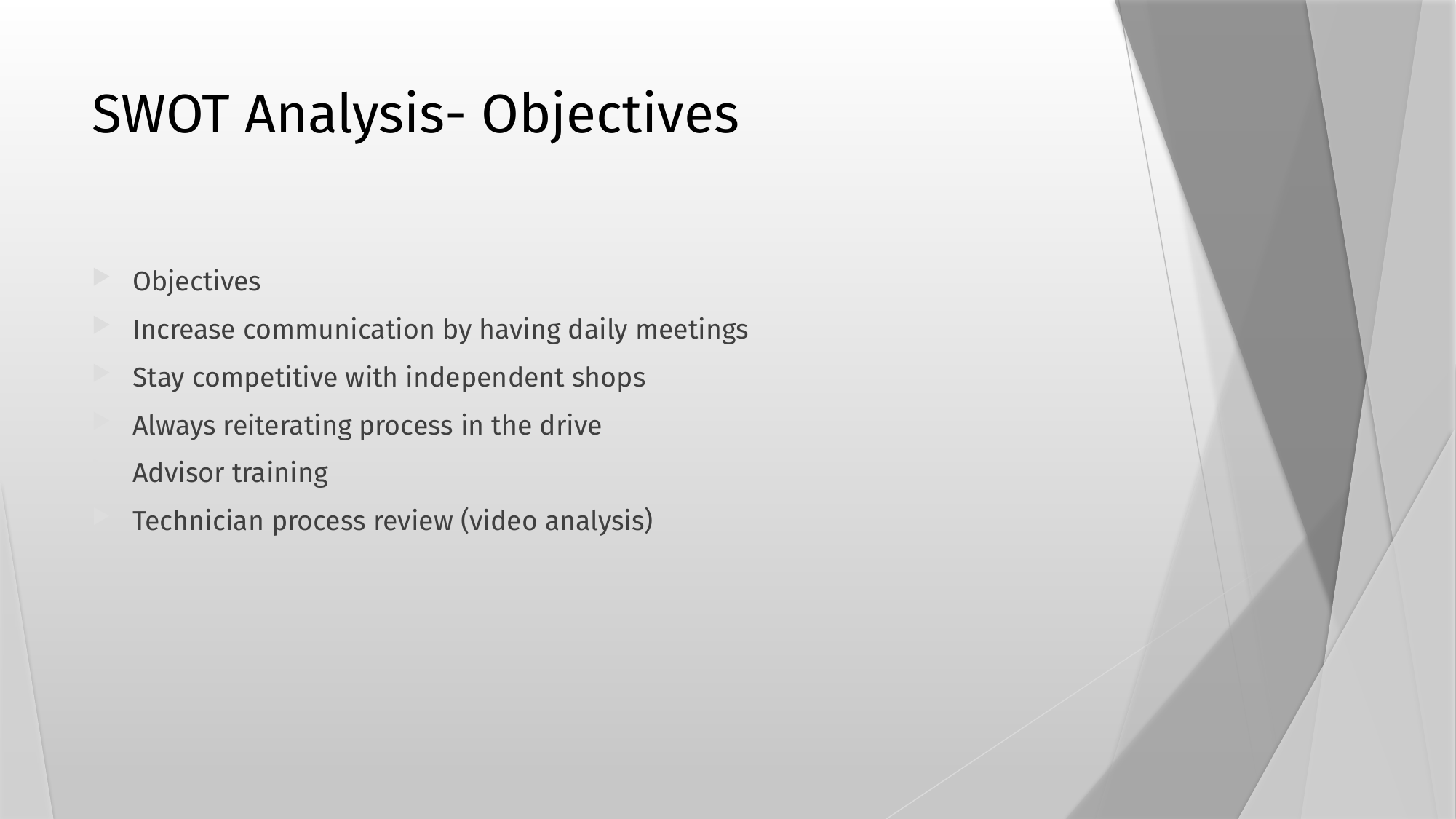

# SWOT Analysis- Objectives
Objectives
Increase communication by having daily meetings
Stay competitive with independent shops
Always reiterating process in the drive
Advisor training
Technician process review (video analysis)